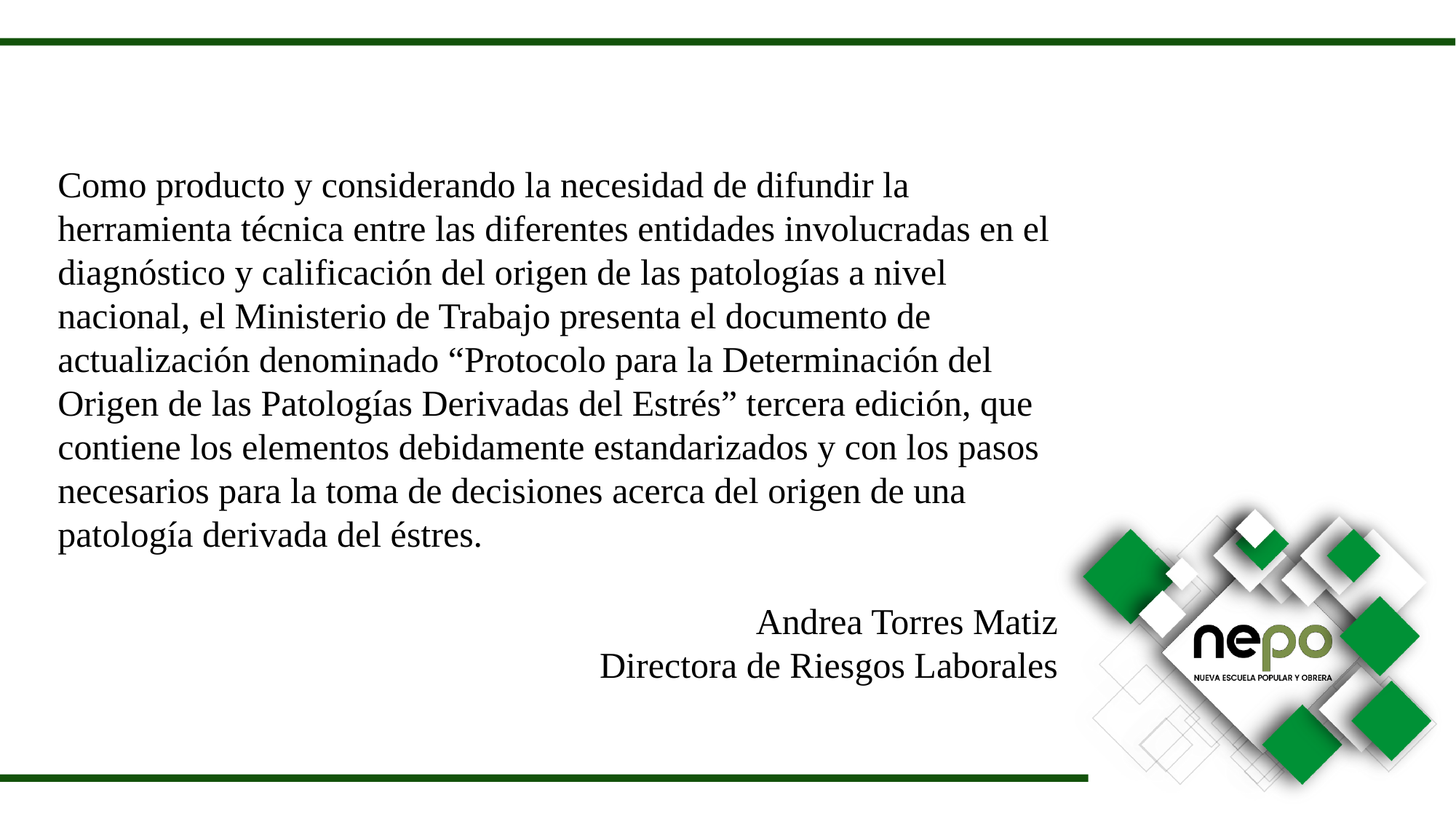

Como producto y considerando la necesidad de difundir la herramienta técnica entre las diferentes entidades involucradas en el diagnóstico y calificación del origen de las patologías a nivel nacional, el Ministerio de Trabajo presenta el documento de actualización denominado “Protocolo para la Determinación del Origen de las Patologías Derivadas del Estrés” tercera edición, que contiene los elementos debidamente estandarizados y con los pasos necesarios para la toma de decisiones acerca del origen de una patología derivada del éstres.

Andrea Torres Matiz
Directora de Riesgos Laborales